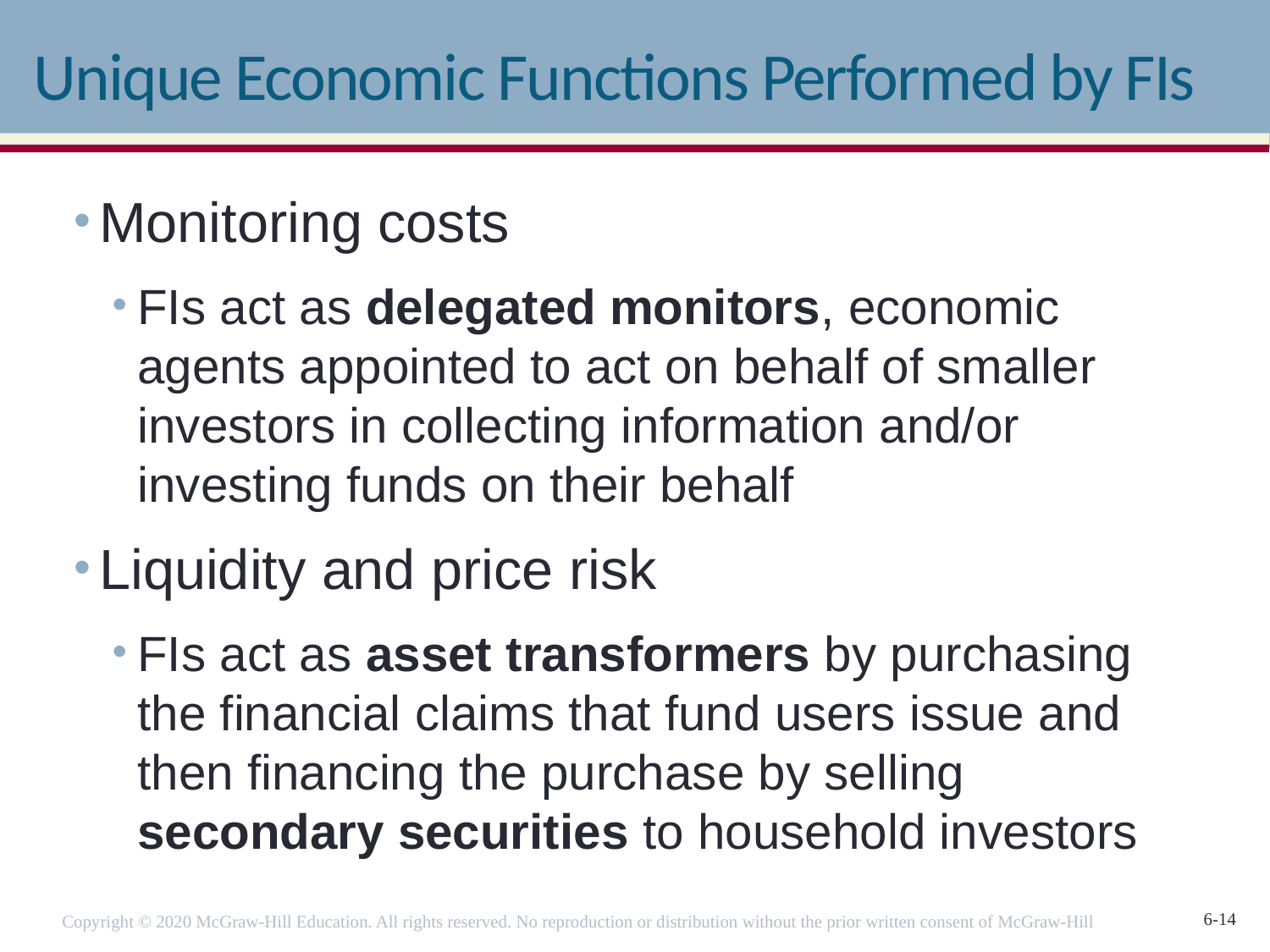

# Unique Economic Functions Performed by FIs
Monitoring costs
FIs act as delegated monitors, economic agents appointed to act on behalf of smaller investors in collecting information and/or investing funds on their behalf
Liquidity and price risk
FIs act as asset transformers by purchasing the financial claims that fund users issue and then financing the purchase by selling secondary securities to household investors

Copyright © 2020 McGraw-Hill Education. All rights reserved. No reproduction or distribution without the prior written consent of McGraw-Hill Education.